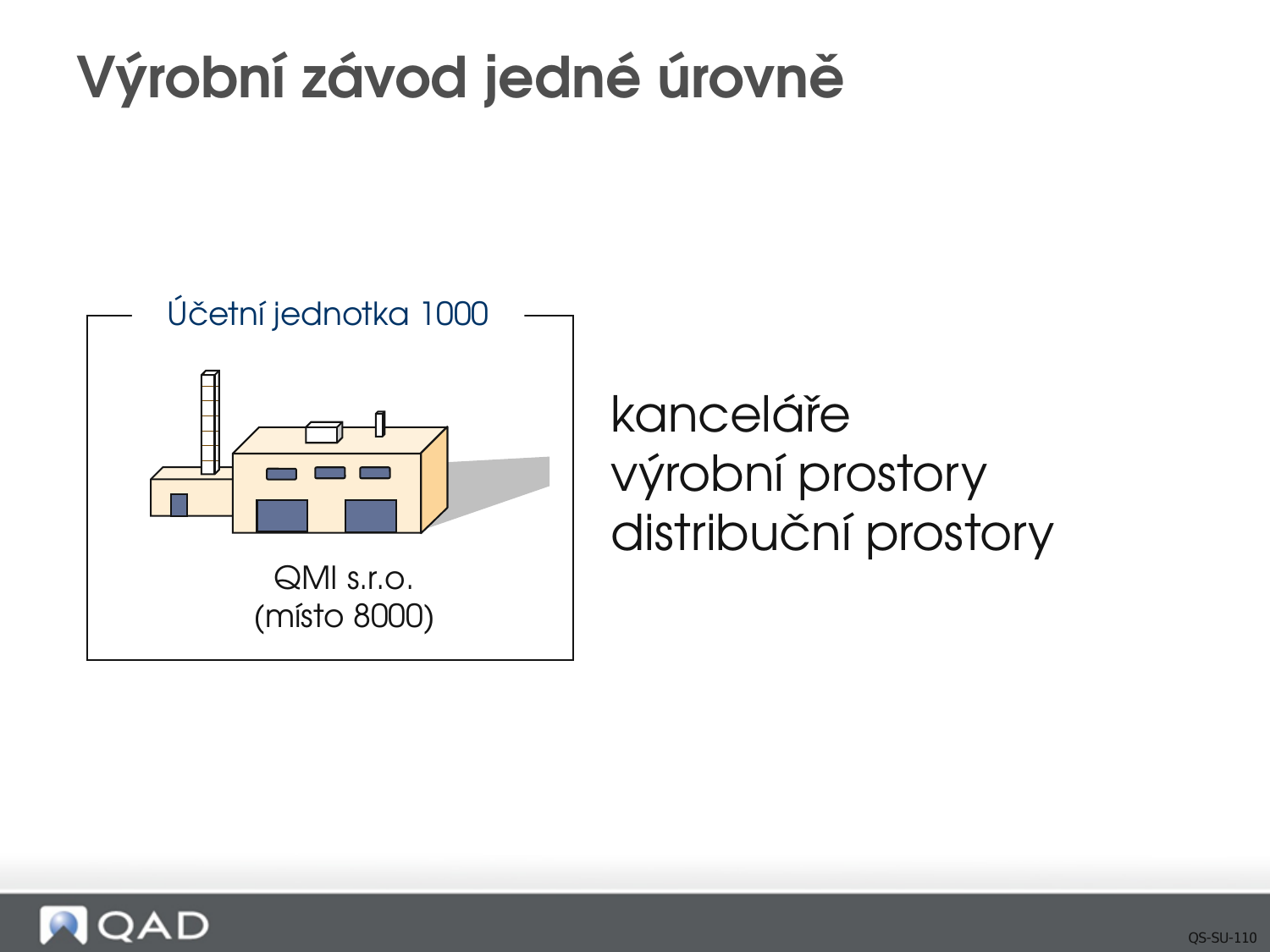

# Výrobní závod jedné úrovně
Účetní jednotka 1000

kanceláře
výrobní prostory
distribuční prostory

QMI s.r.o.
(místo 8000)
QS-SU-110